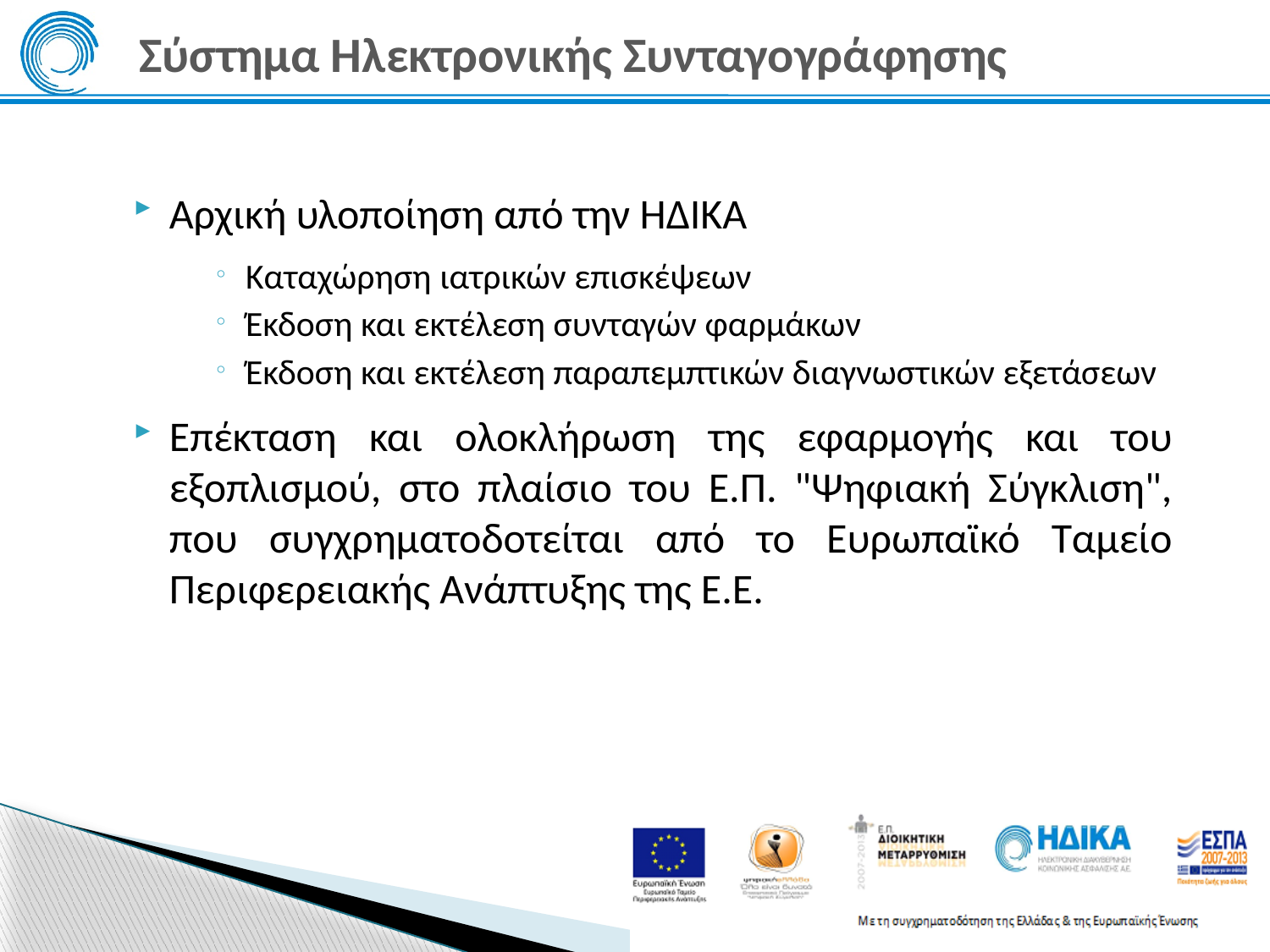

# Σύστημα Ηλεκτρονικής Συνταγογράφησης

Αρχική υλοποίηση από την ΗΔΙΚΑ
Καταχώρηση ιατρικών επισκέψεων
Έκδοση και εκτέλεση συνταγών φαρμάκων
Έκδοση και εκτέλεση παραπεμπτικών διαγνωστικών εξετάσεων
Επέκταση και ολοκλήρωση της εφαρμογής και του εξοπλισμού, στο πλαίσιο του Ε.Π. "Ψηφιακή Σύγκλιση", που συγχρηματοδοτείται από το Ευρωπαϊκό Ταμείο Περιφερειακής Ανάπτυξης της Ε.Ε.